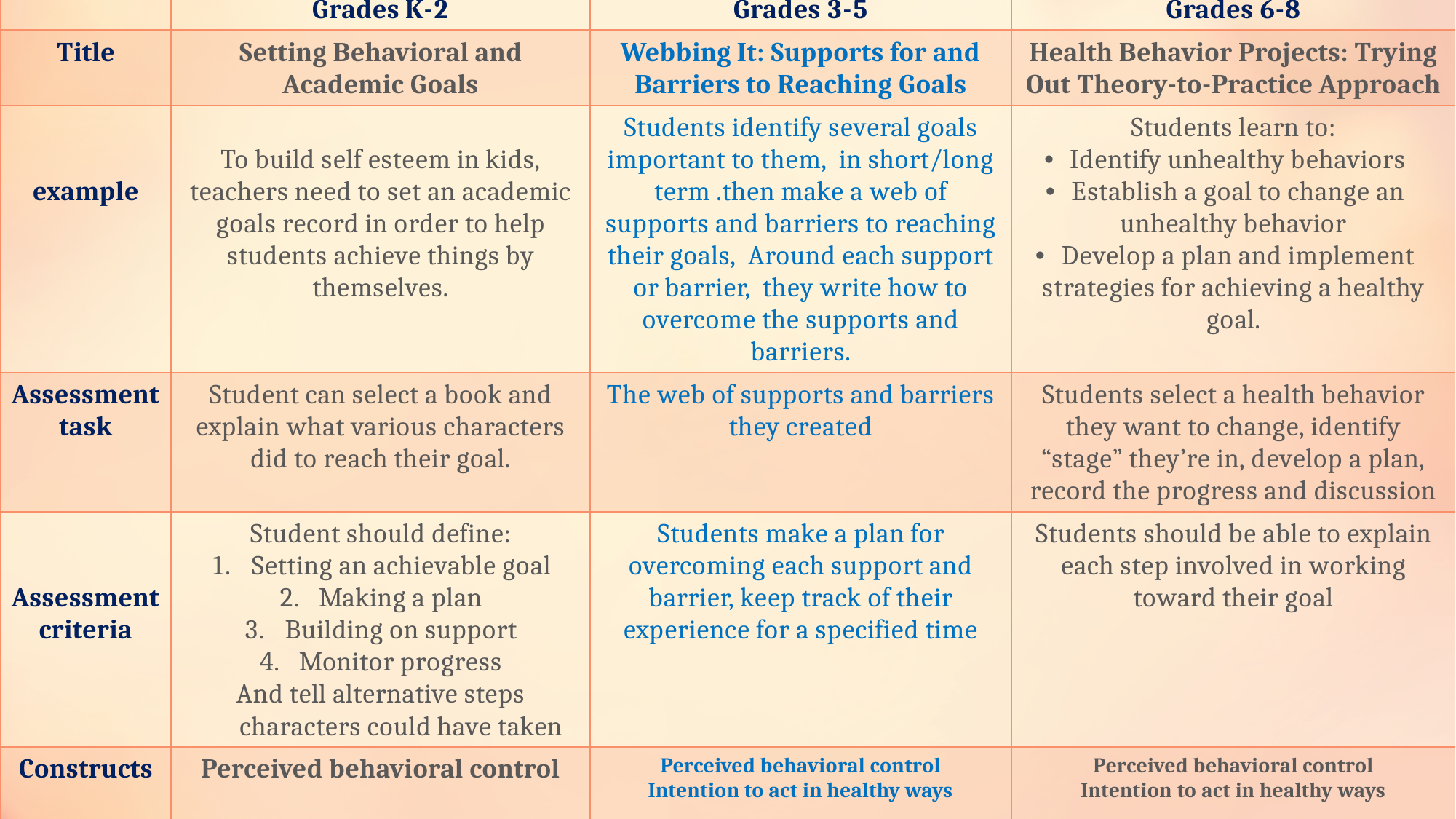

|  | Grades K-2 | Grades 3-5 | Grades 6-8 |
| --- | --- | --- | --- |
| Title | Setting Behavioral and Academic Goals | Webbing It: Supports for and Barriers to Reaching Goals | Health Behavior Projects: Trying Out Theory-to-Practice Approach |
| example | To build self esteem in kids, teachers need to set an academic goals record in order to help students achieve things by themselves. | Students identify several goals important to them,  in short/long term .then make a web of supports and barriers to reaching their goals,  Around each support or barrier,  they write how to overcome the supports and barriers. | Students learn to: Identify unhealthy behaviors Establish a goal to change an unhealthy behavior Develop a plan and implement strategies for achieving a healthy goal. |
| Assessment task | Student can select a book and explain what various characters did to reach their goal. | The web of supports and barriers they created | Students select a health behavior they want to change, identify “stage” they’re in, develop a plan, record the progress and discussion |
| Assessment criteria | Student should define: Setting an achievable goal Making a plan Building on support Monitor progress And tell alternative steps characters could have taken | Students make a plan for overcoming each support and barrier, keep track of their experience for a specified time | Students should be able to explain each step involved in working toward their goal |
| Constructs | Perceived behavioral control | Perceived behavioral control Intention to act in healthy ways | Perceived behavioral control Intention to act in healthy ways |